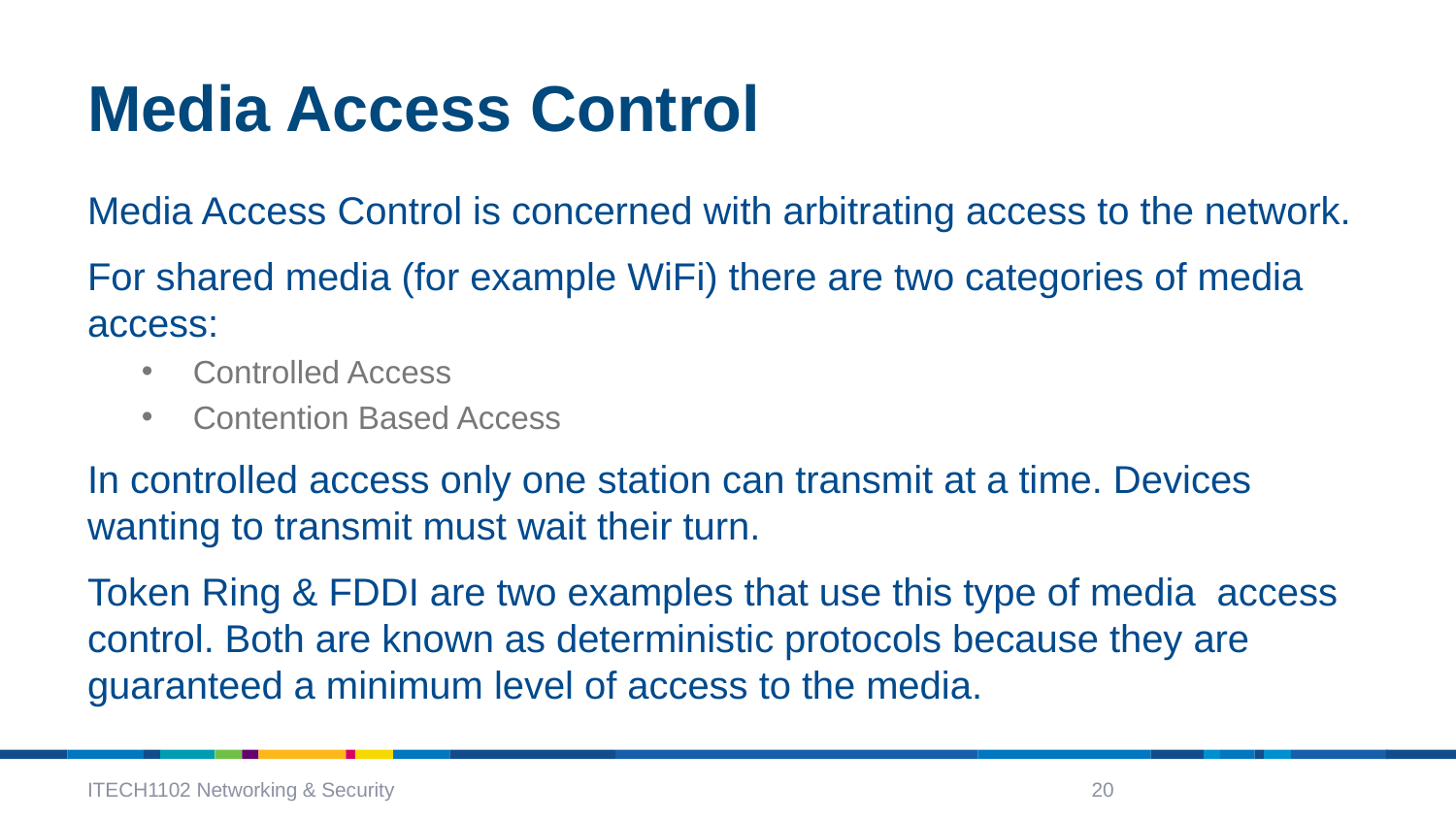

# Media Access Control
Media Access Control is concerned with arbitrating access to the network.
For shared media (for example WiFi) there are two categories of media access:
Controlled Access
Contention Based Access
In controlled access only one station can transmit at a time. Devices wanting to transmit must wait their turn.
Token Ring & FDDI are two examples that use this type of media  access control. Both are known as deterministic protocols because they are guaranteed a minimum level of access to the media.

ITECH1102 Networking & Security
20